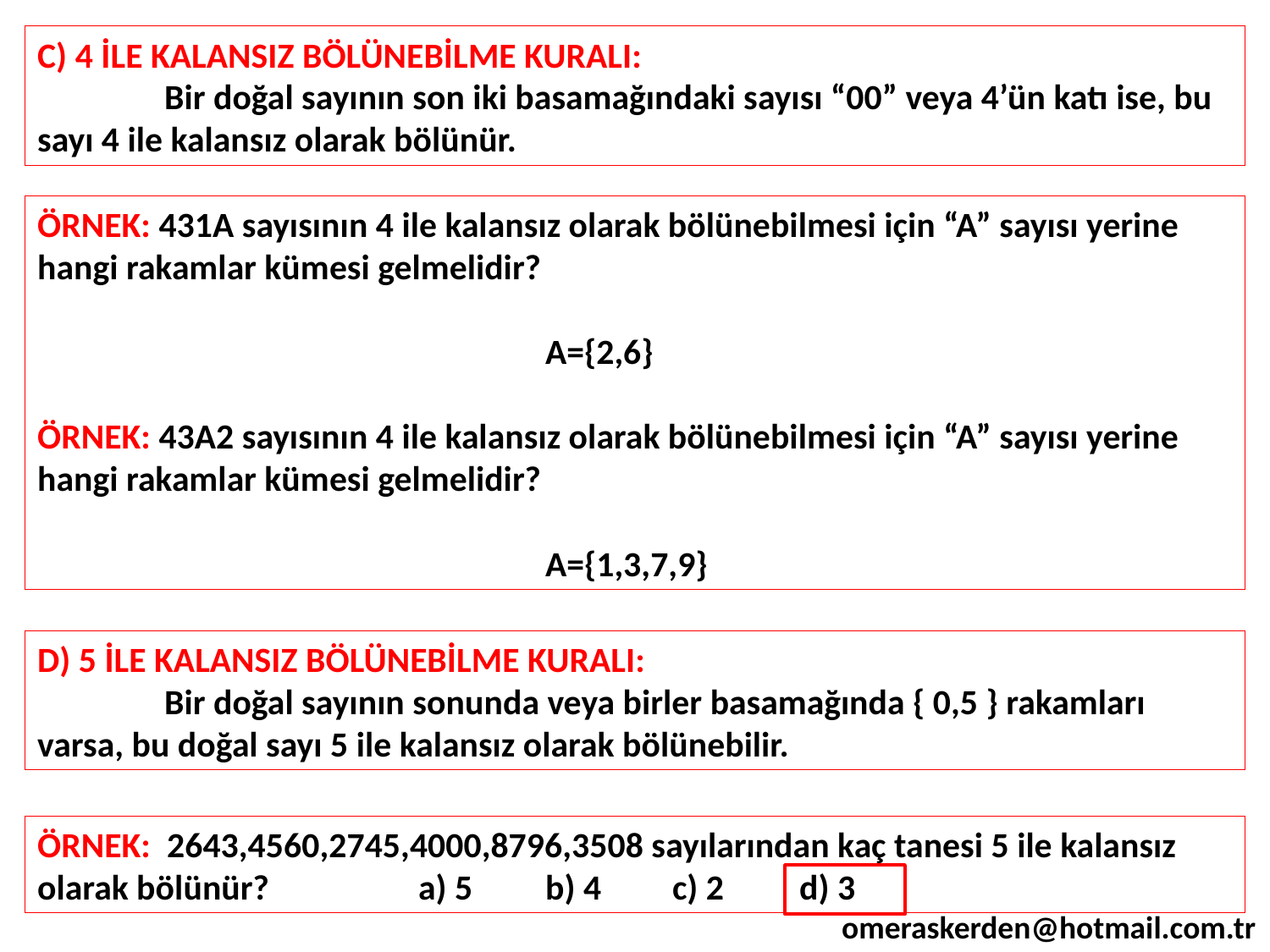

C) 4 İLE KALANSIZ BÖLÜNEBİLME KURALI:
	Bir doğal sayının son iki basamağındaki sayısı “00” veya 4’ün katı ise, bu sayı 4 ile kalansız olarak bölünür.
ÖRNEK: 431A sayısının 4 ile kalansız olarak bölünebilmesi için “A” sayısı yerine hangi rakamlar kümesi gelmelidir?

				A={2,6}

ÖRNEK: 43A2 sayısının 4 ile kalansız olarak bölünebilmesi için “A” sayısı yerine hangi rakamlar kümesi gelmelidir?

				A={1,3,7,9}
D) 5 İLE KALANSIZ BÖLÜNEBİLME KURALI:
	Bir doğal sayının sonunda veya birler basamağında { 0,5 } rakamları varsa, bu doğal sayı 5 ile kalansız olarak bölünebilir.
ÖRNEK:  2643,4560,2745,4000,8796,3508 sayılarından kaç tanesi 5 ile kalansız olarak bölünür?    	a) 5   	b) 4    	c) 2    	d) 3

omeraskerden@hotmail.com.tr